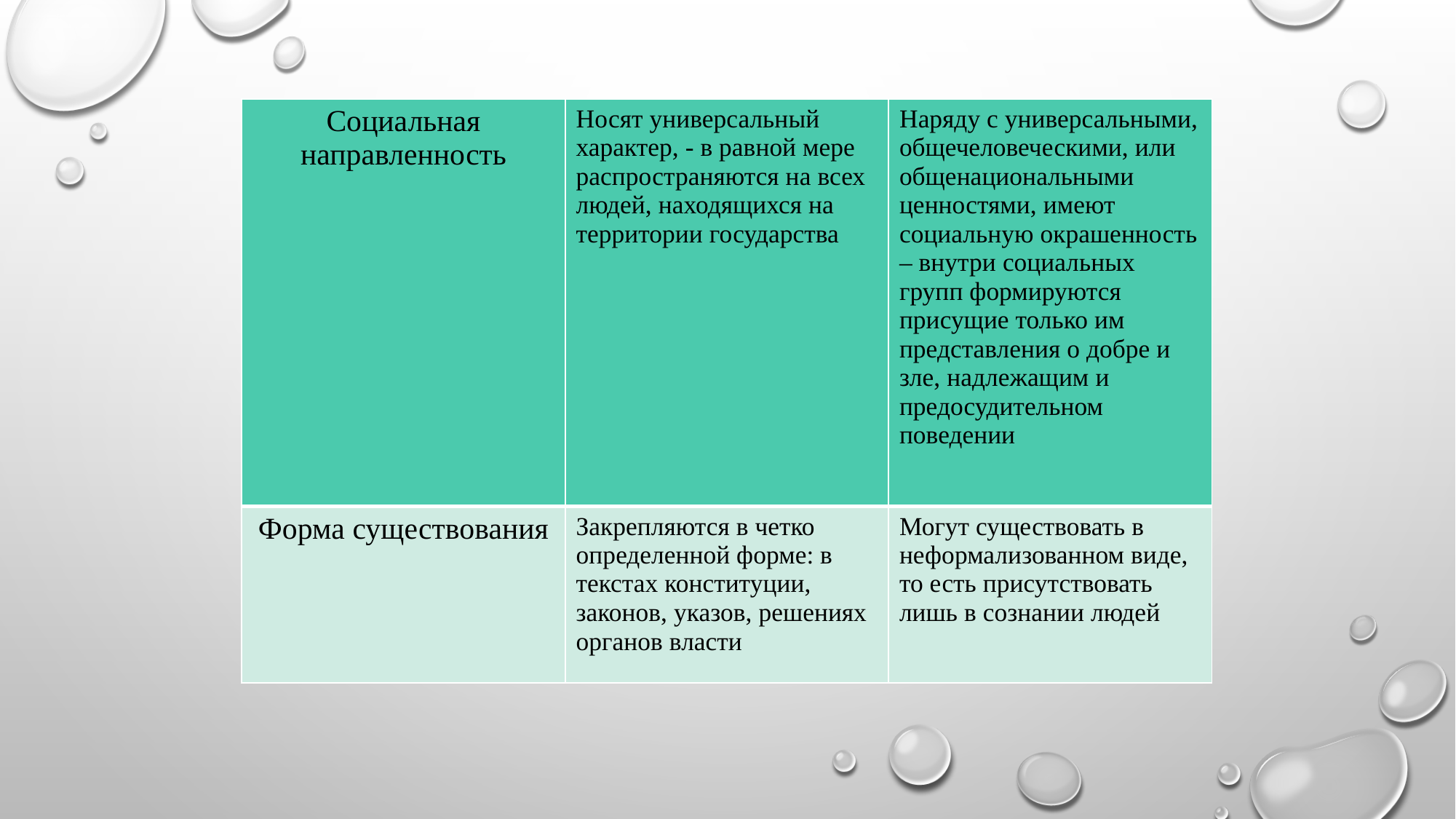

#
| Социальная направленность | Носят универсальный характер, - в равной мере распространяются на всех людей, находящихся на территории государства | Наряду с универсальными, общечеловеческими, или общенациональными ценностями, имеют социальную окрашенность – внутри социальных групп формируются присущие только им представления о добре и зле, надлежащим и предосудительном поведении |
| --- | --- | --- |
| Форма существования | Закрепляются в четко определенной форме: в текстах конституции, законов, указов, решениях органов власти | Могут существовать в неформализованном виде, то есть присутствовать лишь в сознании людей |